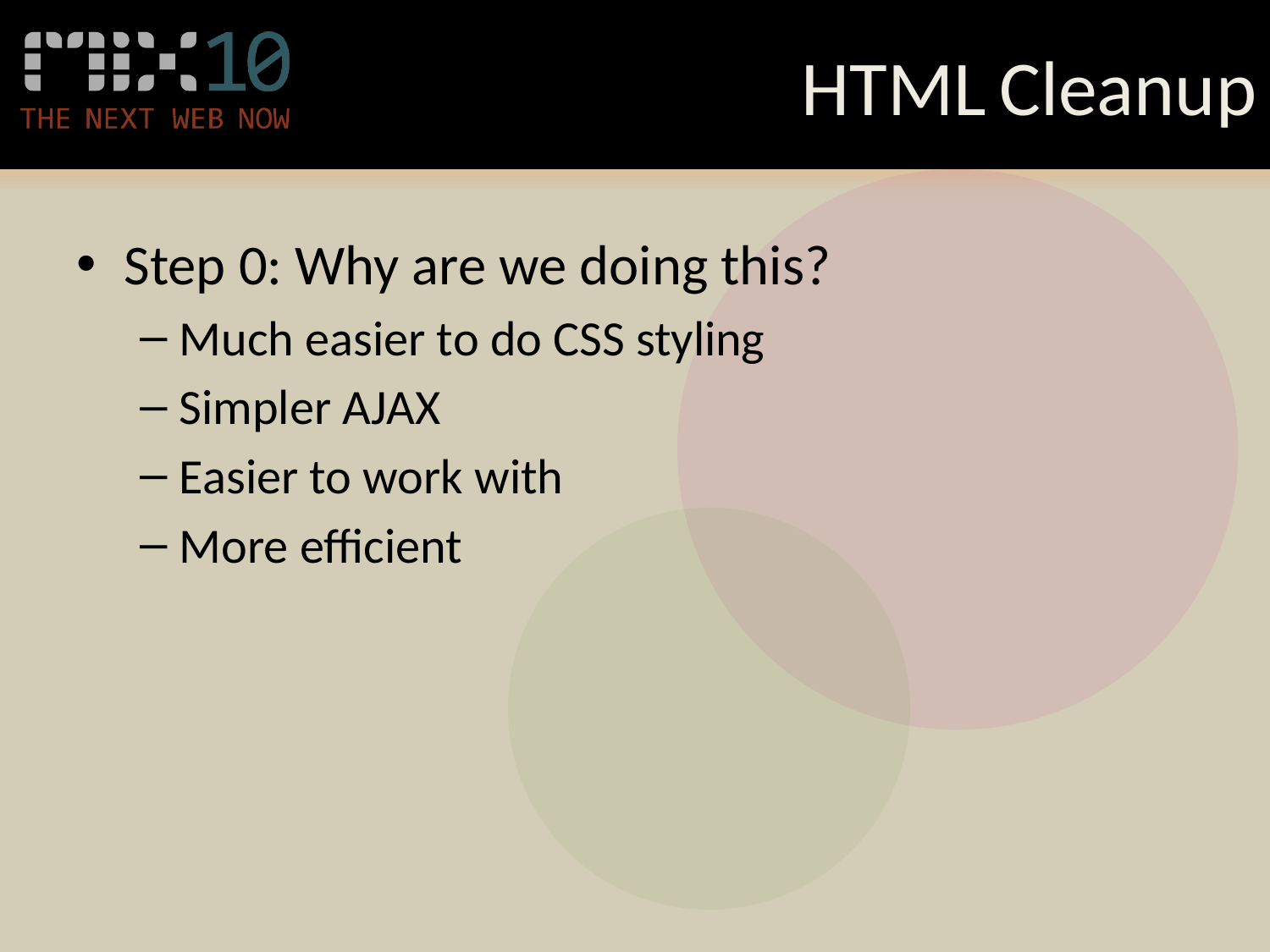

# HTML Cleanup
Step 0: Why are we doing this?
Much easier to do CSS styling
Simpler AJAX
Easier to work with
More efficient